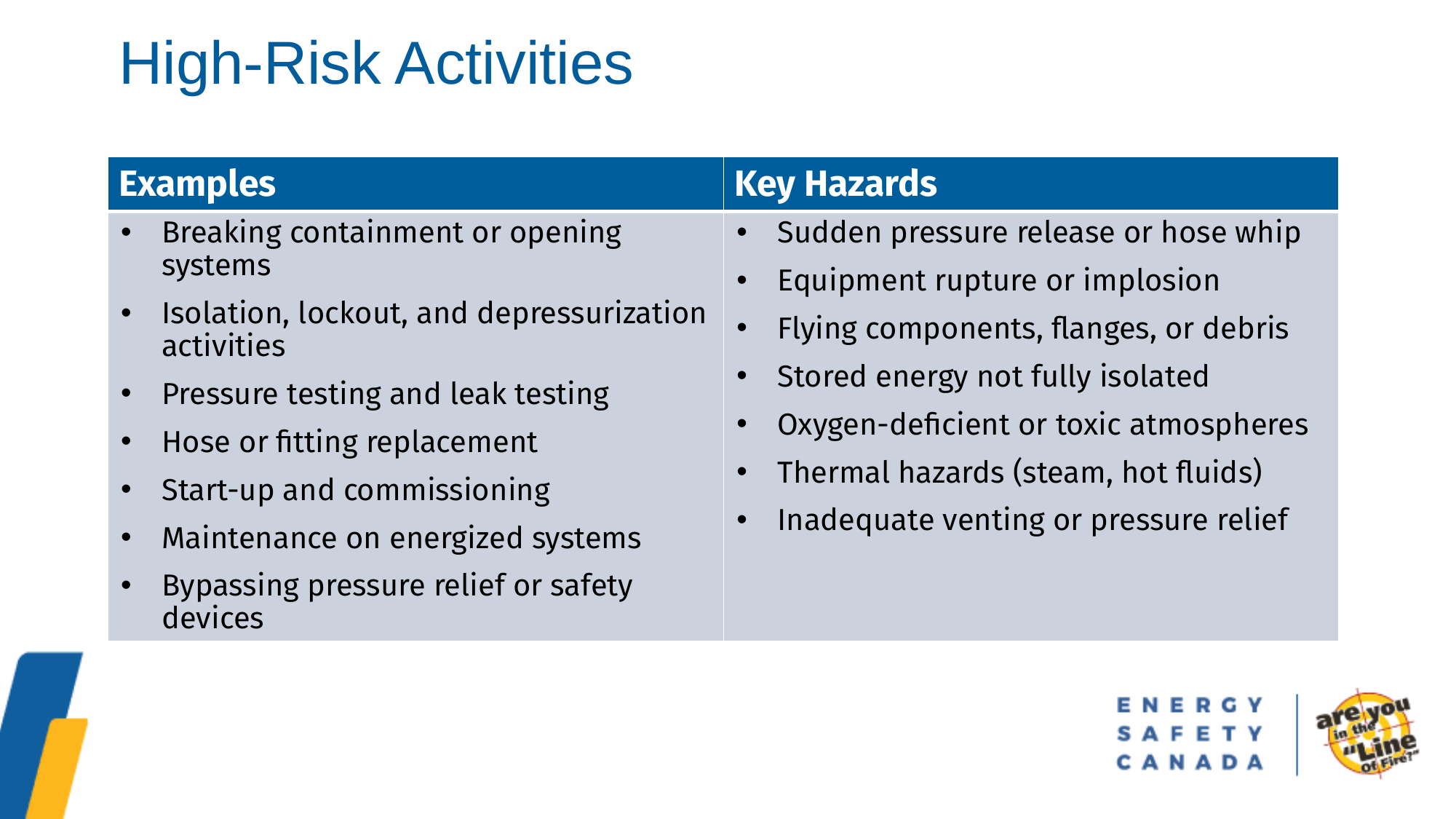

High-Risk Activities
| Examples | Key Hazards |
| --- | --- |
| Breaking containment or opening systems Isolation, lockout, and depressurization activities Pressure testing and leak testing Hose or fitting replacement Start-up and commissioning Maintenance on energized systems Bypassing pressure relief or safety devices | Sudden pressure release or hose whip Equipment rupture or implosion Flying components, flanges, or debris Stored energy not fully isolated Oxygen-deficient or toxic atmospheres Thermal hazards (steam, hot fluids) Inadequate venting or pressure relief |
Potential Consequences